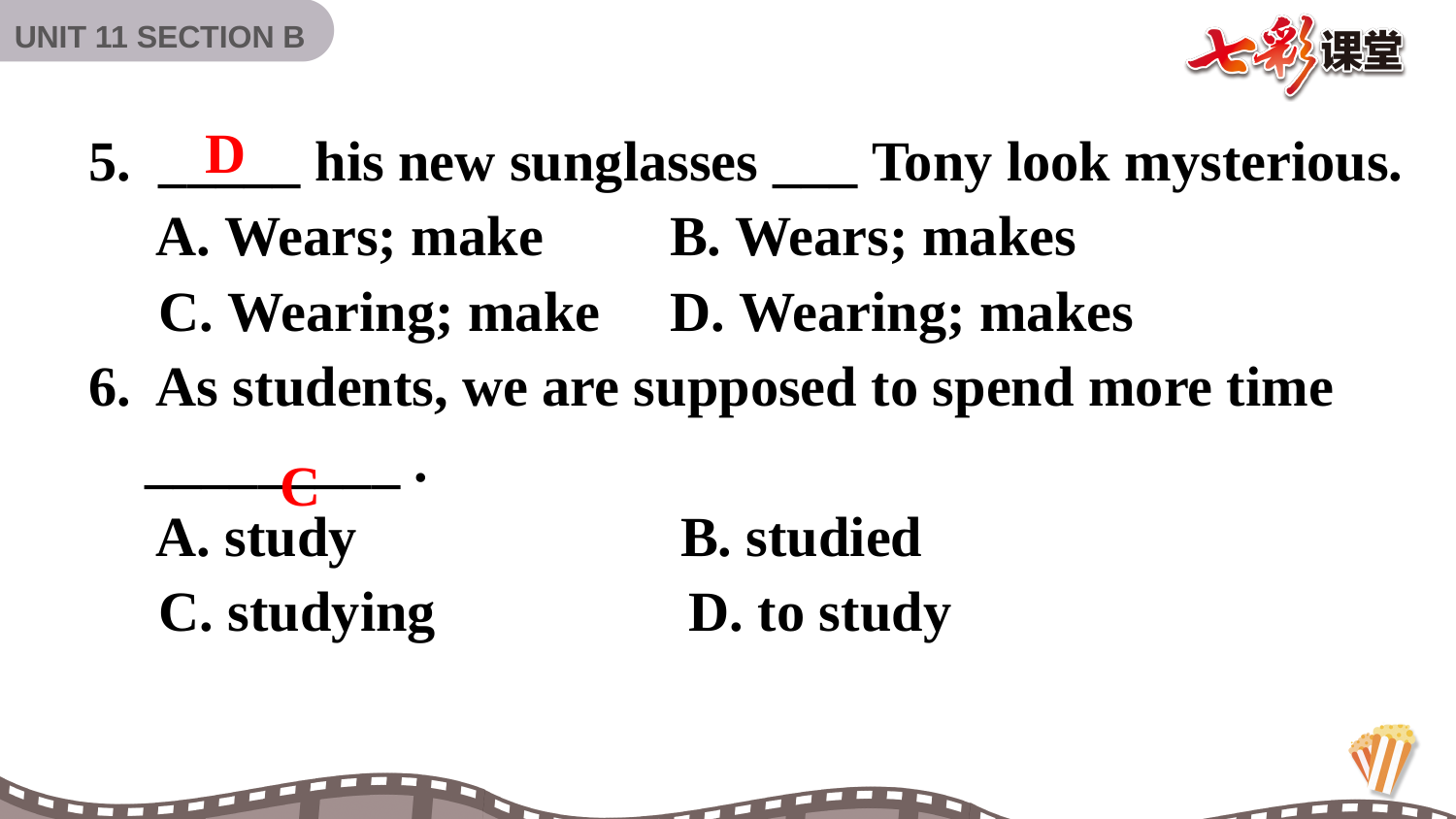

D
| 5.  \_\_\_\_\_ his new sunglasses \_\_\_ Tony look mysterious. A. Wears; make B. Wears; makes C. Wearing; make D. Wearing; makes 6.  As students, we are supposed to spend more time \_\_\_\_\_\_\_\_\_ . A. study B. studied C. studying D. to study |
| --- |

C